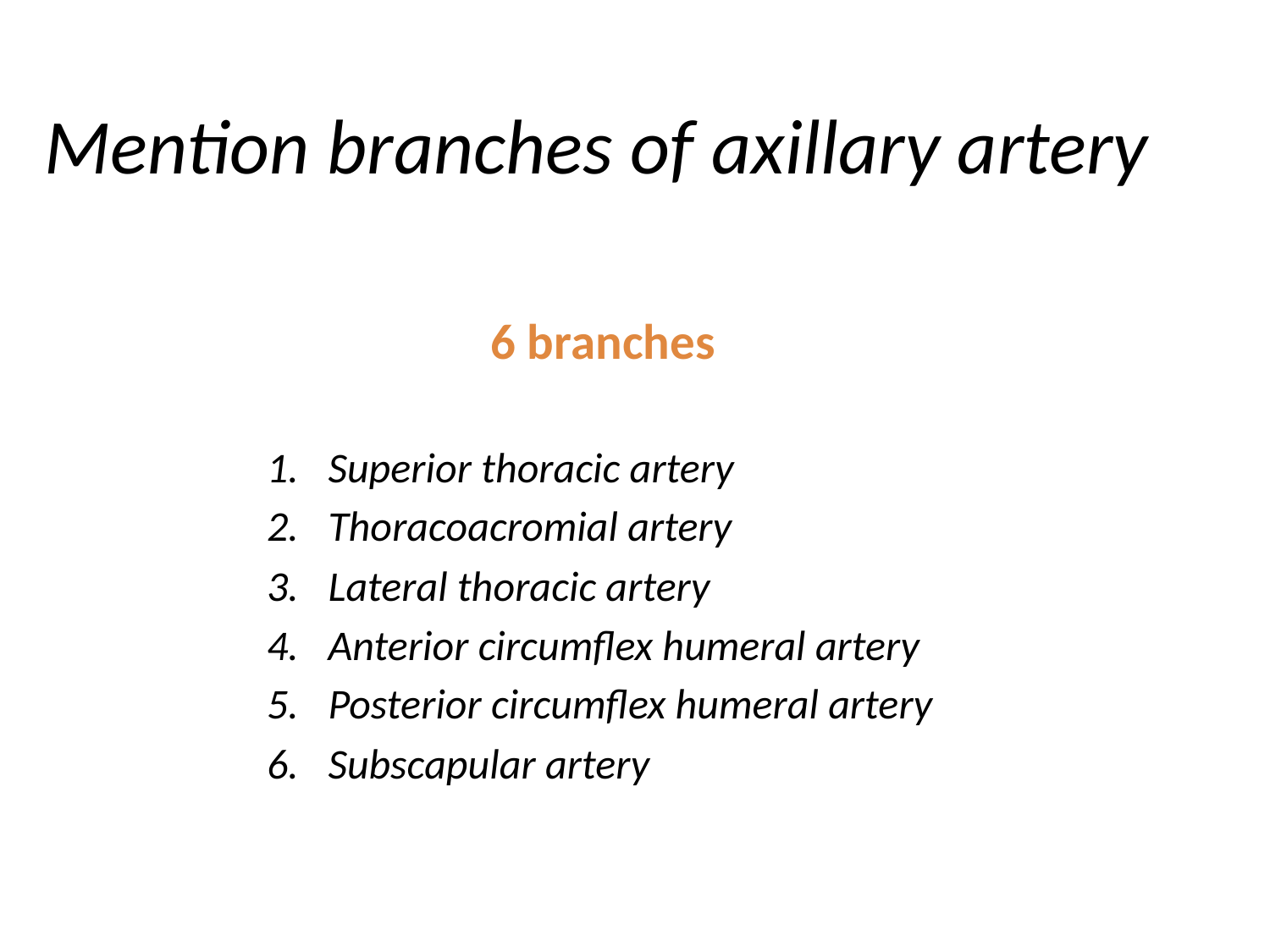

# Mention branches of axillary artery

6 branches
Superior thoracic artery
Thoracoacromial artery
Lateral thoracic artery
Anterior circumflex humeral artery
Posterior circumflex humeral artery
Subscapular artery